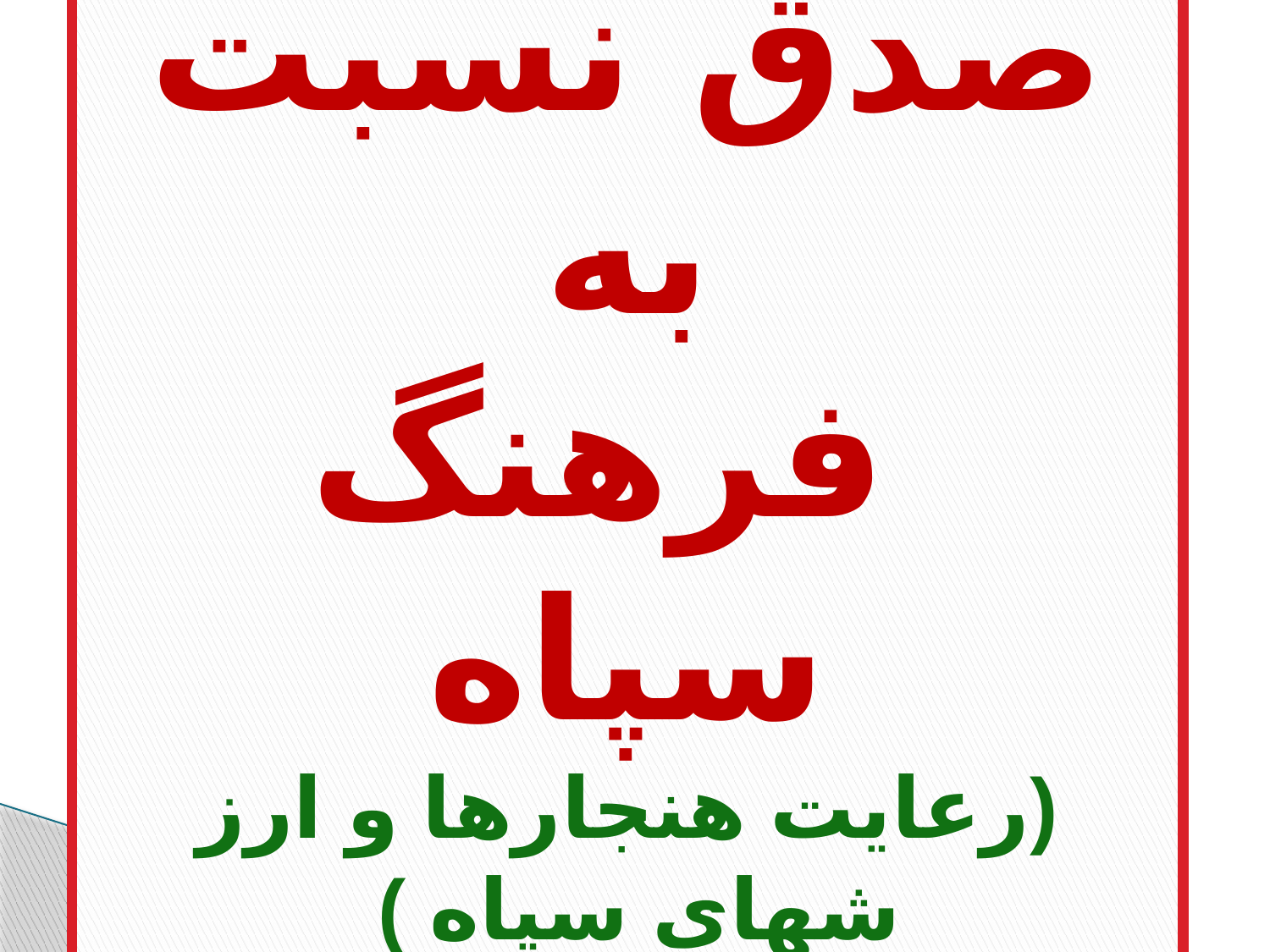

صدق نسبت به
 فرهنگ سپاه
(رعايت هنجارها و ارز شهاي سپاه )